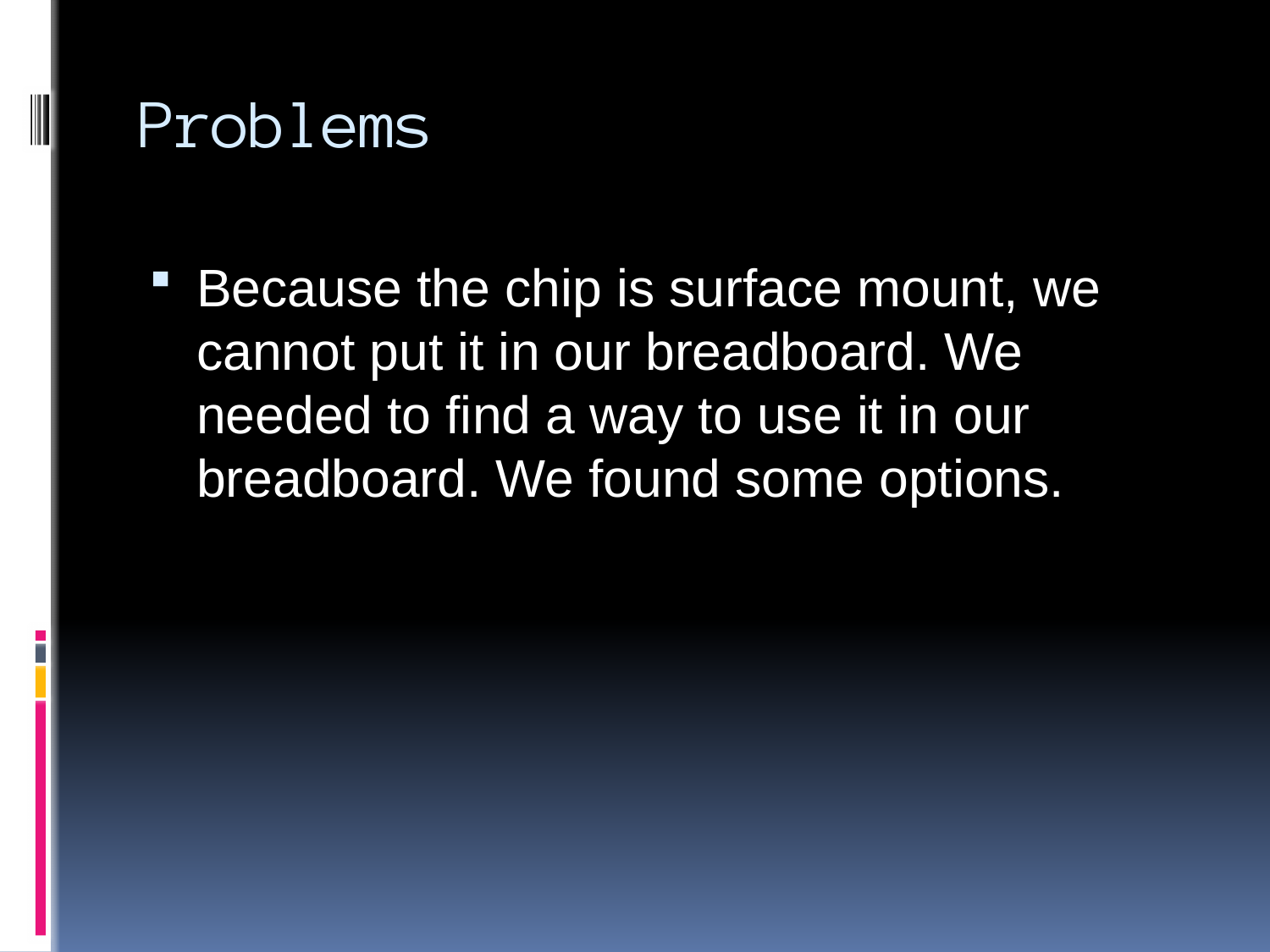

# Problems
Because the chip is surface mount, we cannot put it in our breadboard. We needed to find a way to use it in our breadboard. We found some options.